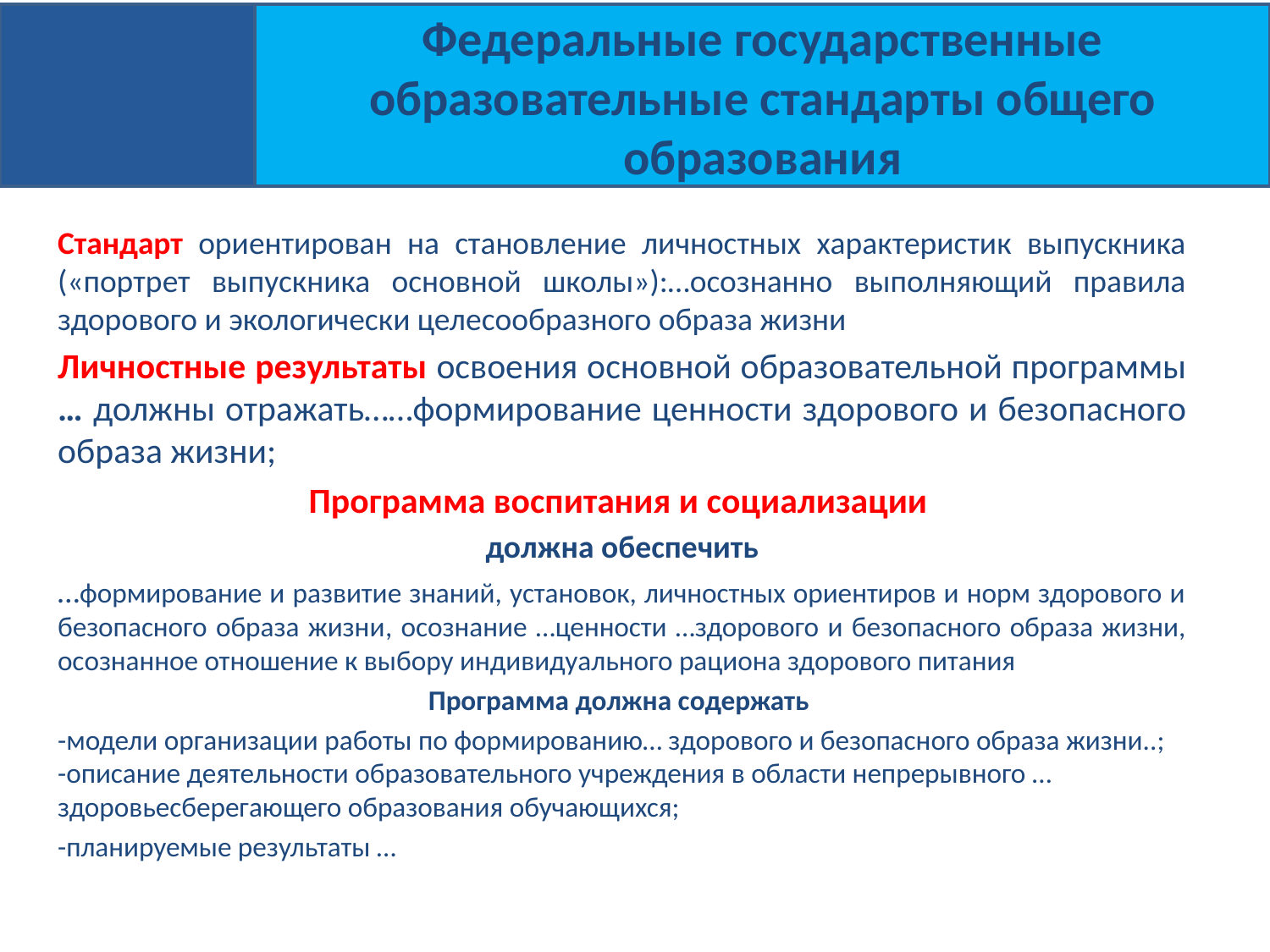

#

Федеральные государственные образовательные стандарты общего образования

Стандарт ориентирован на становление личностных характеристик выпускника («портрет выпускника основной школы»):…осознанно выполняющий правила здорового и экологически целесообразного образа жизни
Личностные результаты освоения основной образовательной программы … должны отражать……формирование ценности здорового и безопасного образа жизни;
Программа воспитания и социализации
должна обеспечить
…формирование и развитие знаний, установок, личностных ориентиров и норм здорового и безопасного образа жизни, осознание …ценности …здорового и безопасного образа жизни, осознанное отношение к выбору индивидуального рациона здорового питания
Программа должна содержать
-модели организации работы по формированию… здорового и безопасного образа жизни..;
-описание деятельности образовательного учреждения в области непрерывного … здоровьесберегающего образования обучающихся;
-планируемые результаты …